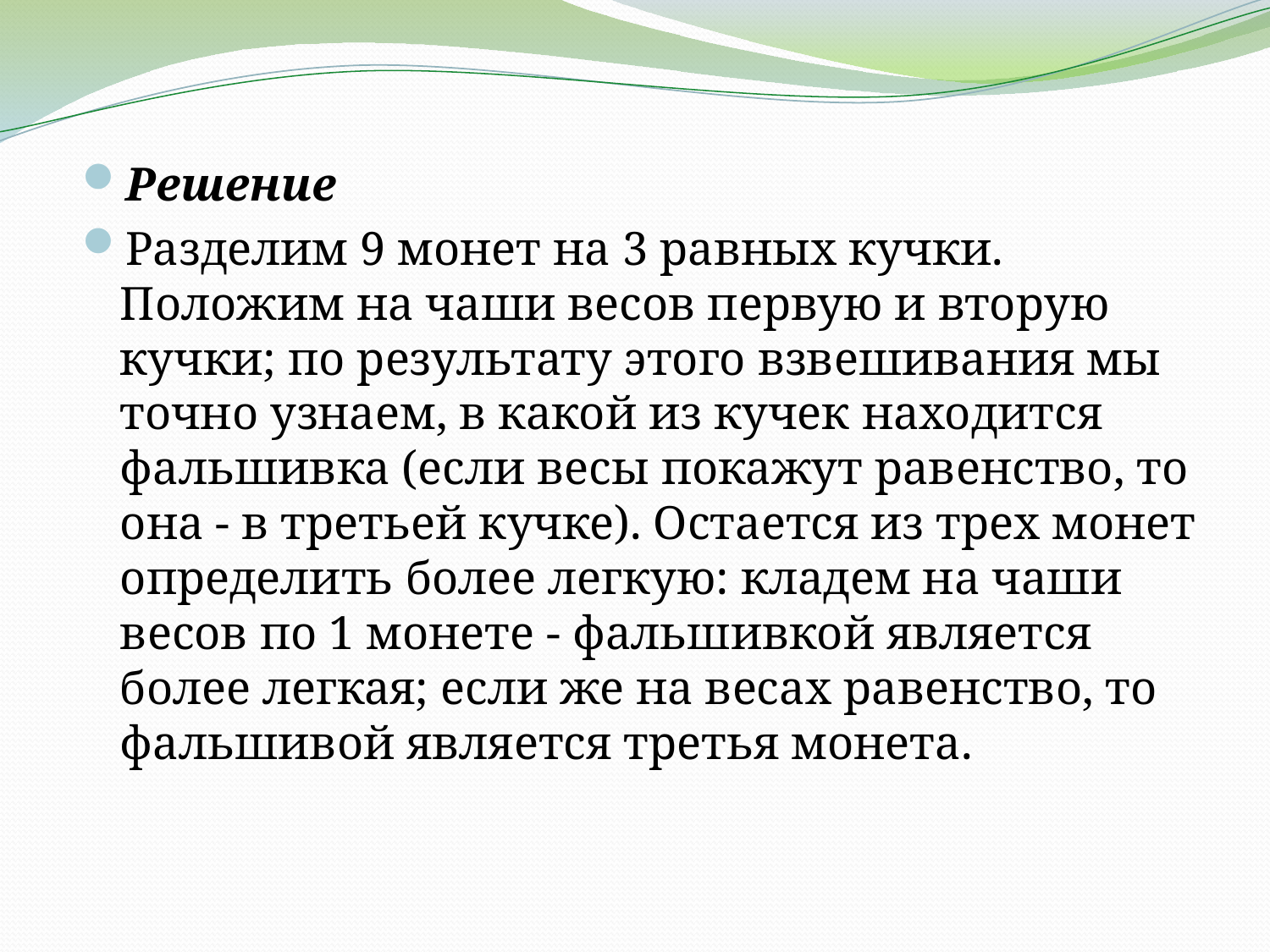

Решение
Разделим 9 монет на 3 равных кучки. Положим на чаши весов первую и вторую кучки; по результату этого взвешивания мы точно узнаем, в какой из кучек находится фальшивка (если весы покажут равенство, то она - в третьей кучке). Остается из трех монет определить более легкую: кладем на чаши весов по 1 монете - фальшивкой является более легкая; если же на весах равенство, то фальшивой является третья монета.